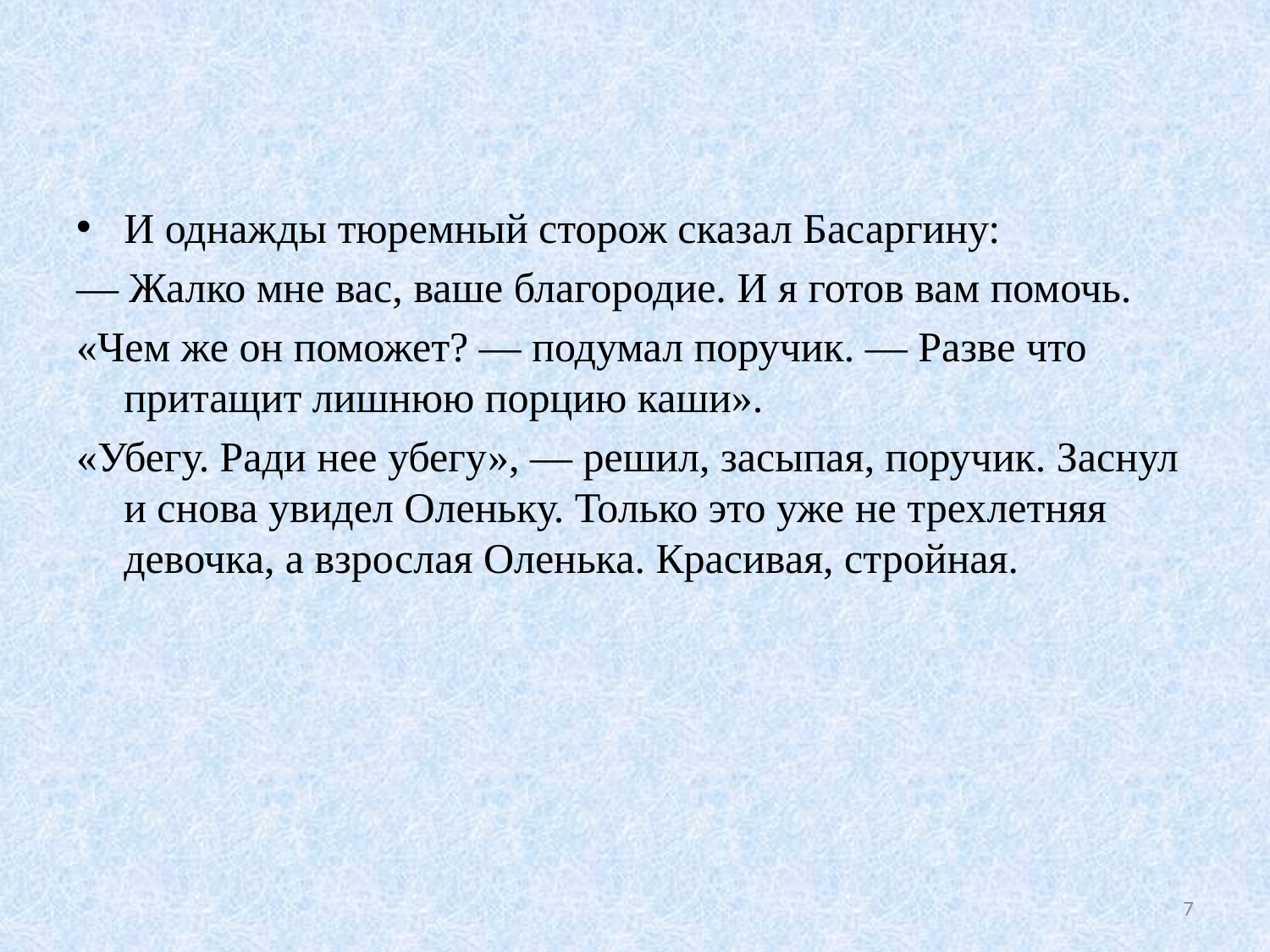

#

И однажды тюремный сторож сказал Басаргину:
— Жалко мне вас, ваше благородие. И я готов вам помочь.
«Чем же он поможет? — подумал поручик. — Разве что притащит лишнюю порцию каши».
«Убегу. Ради нее убегу», — решил, засыпая, поручик. Заснул и снова увидел Оленьку. Только это уже не трехлетняя девочка, а взрослая Оленька. Красивая, стройная.

7